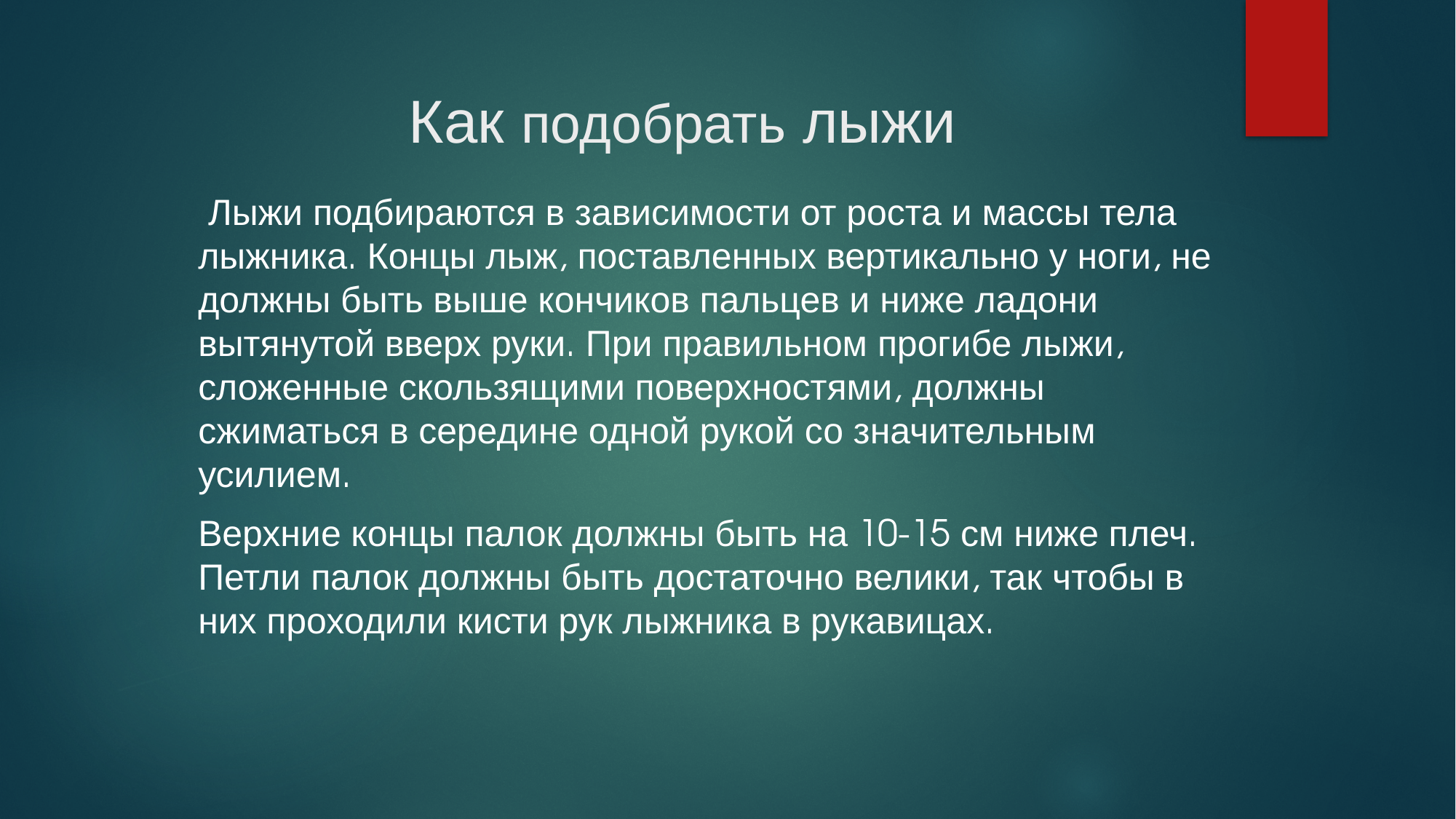

# Как подобрать лыжи
 Лыжи подбираются в зависимости от роста и массы тела лыжника. Концы лыж, поставленных вертикально у ноги, не должны быть выше кончиков пальцев и ниже ладони вытянутой вверх руки. При правильном прогибе лыжи, сложенные скользящими поверхностями, должны сжиматься в середине одной рукой со значительным усилием.
Верхние концы палок должны быть на 10-15 см ниже плеч. Петли палок должны быть достаточно велики, так чтобы в них проходили кисти рук лыжника в рукавицах.